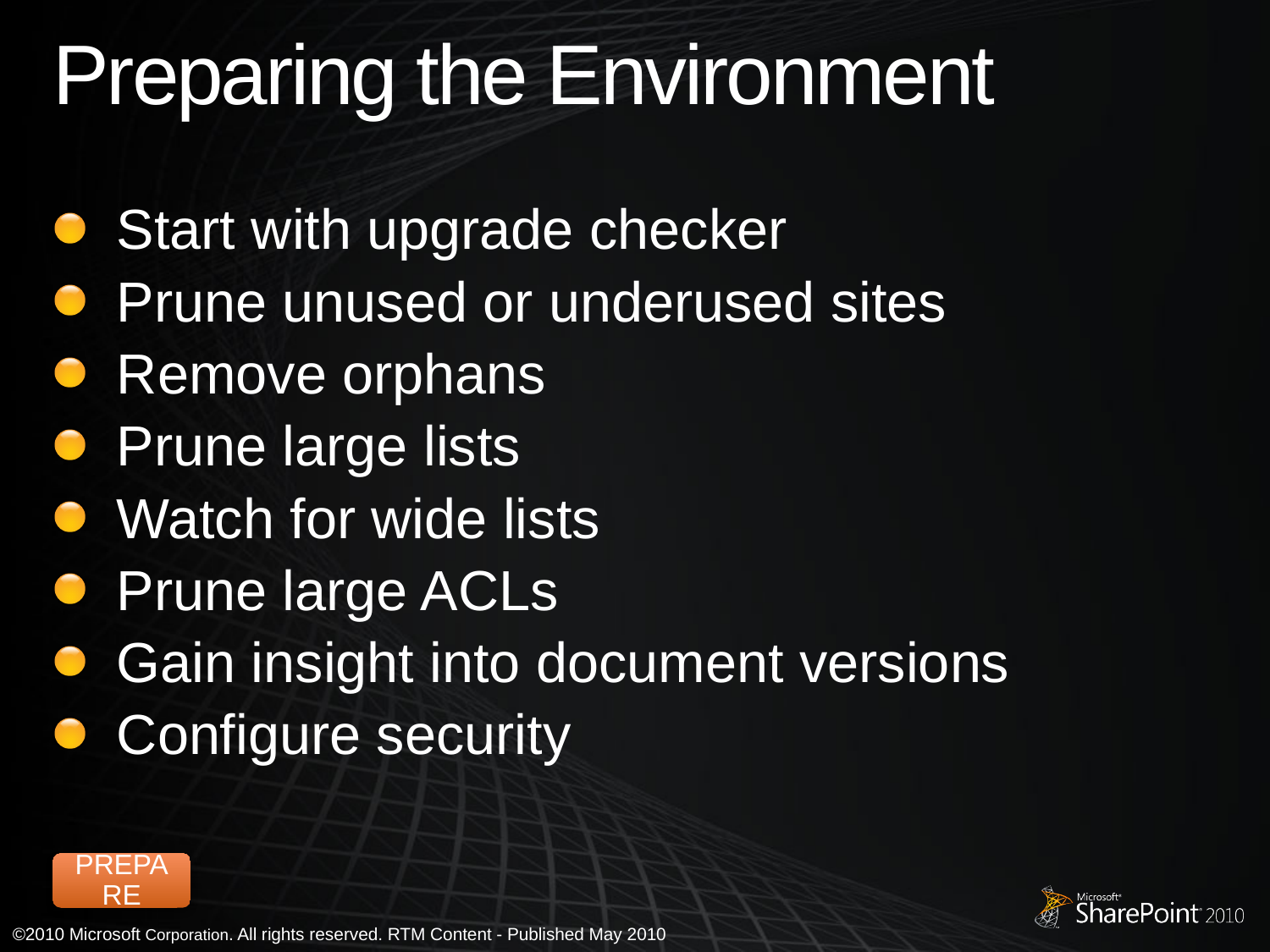

# Preparing the Environment
Start with upgrade checker
Prune unused or underused sites
Remove orphans
Prune large lists
Watch for wide lists
Prune large ACLs
Gain insight into document versions
Configure security